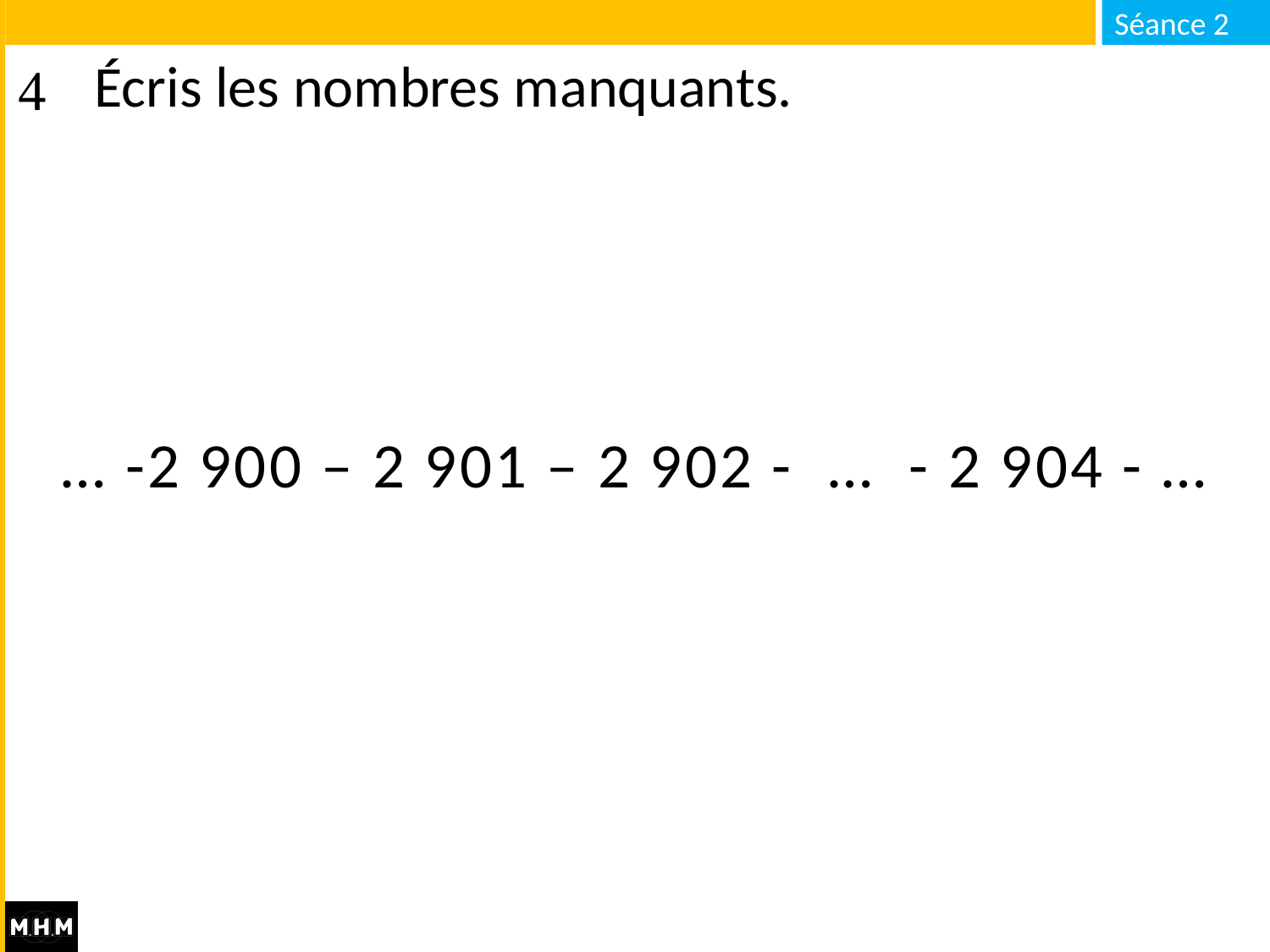

# Écris les nombres manquants.
… -2 900 – 2 901 – 2 902 -  …  - 2 904 - …